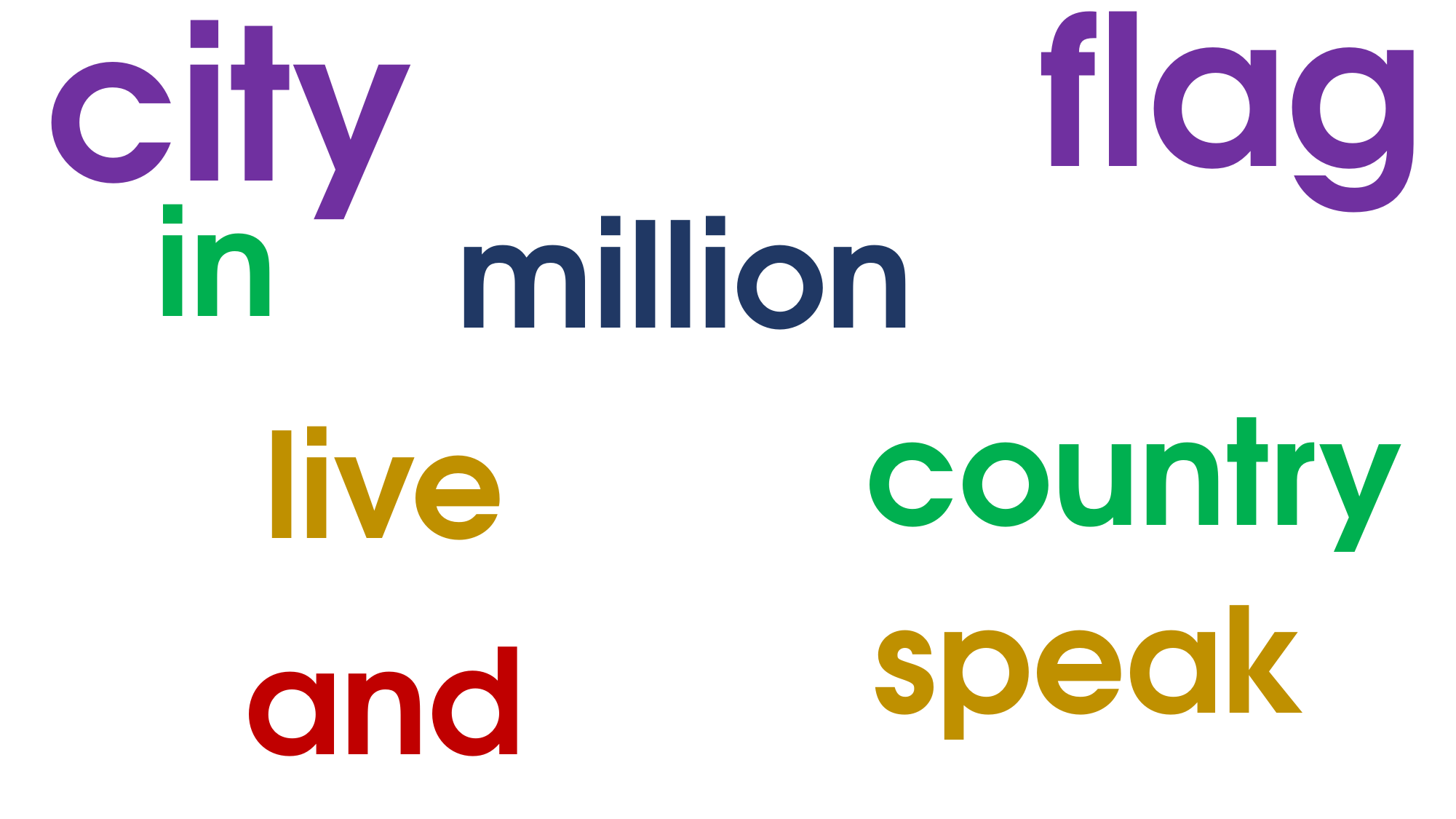

flag
city
in
million
country
live
speak
and